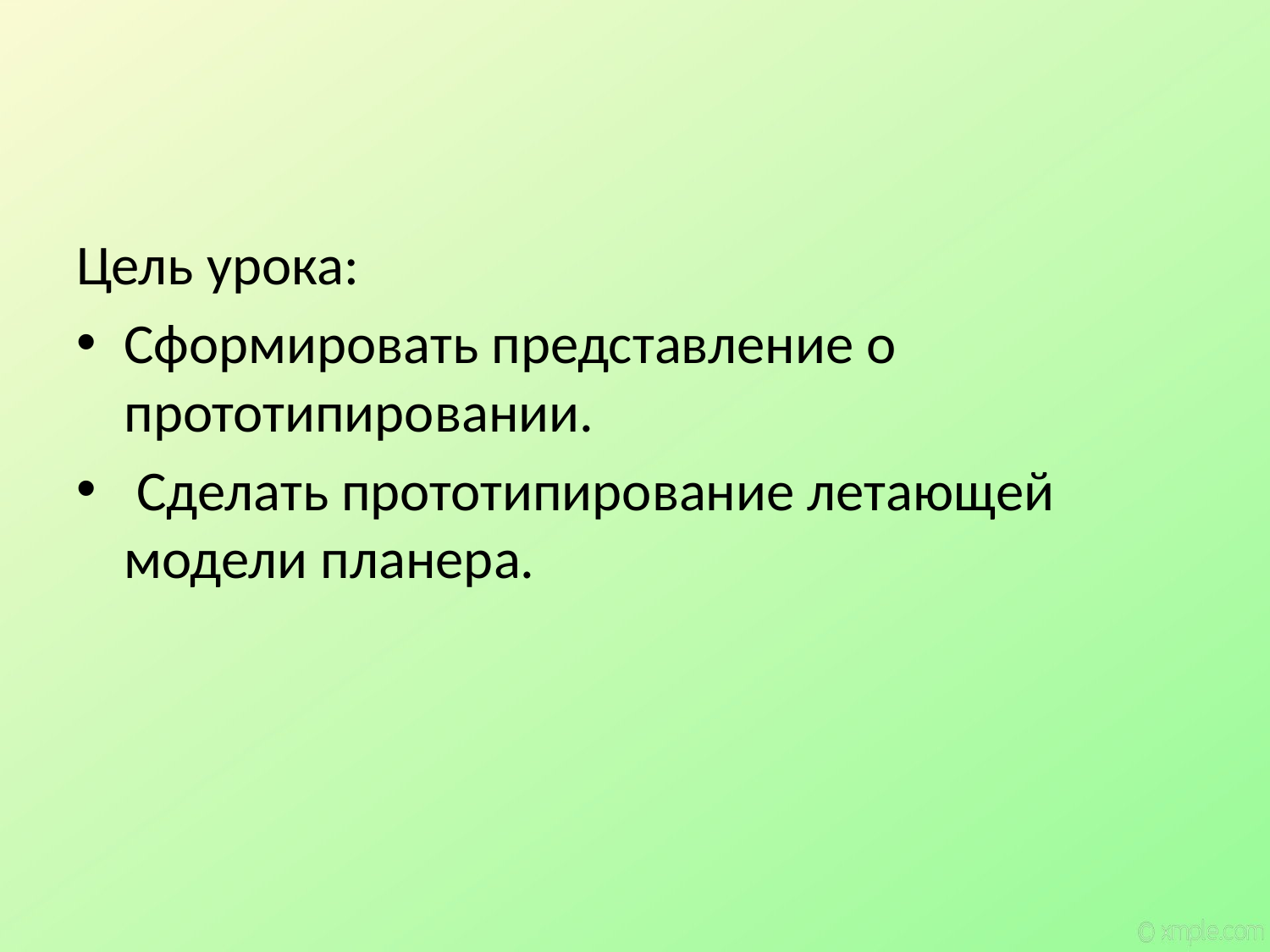

Цель урока:
Сформировать представление о прототипировании.
 Сделать прототипирование летающей модели планера.